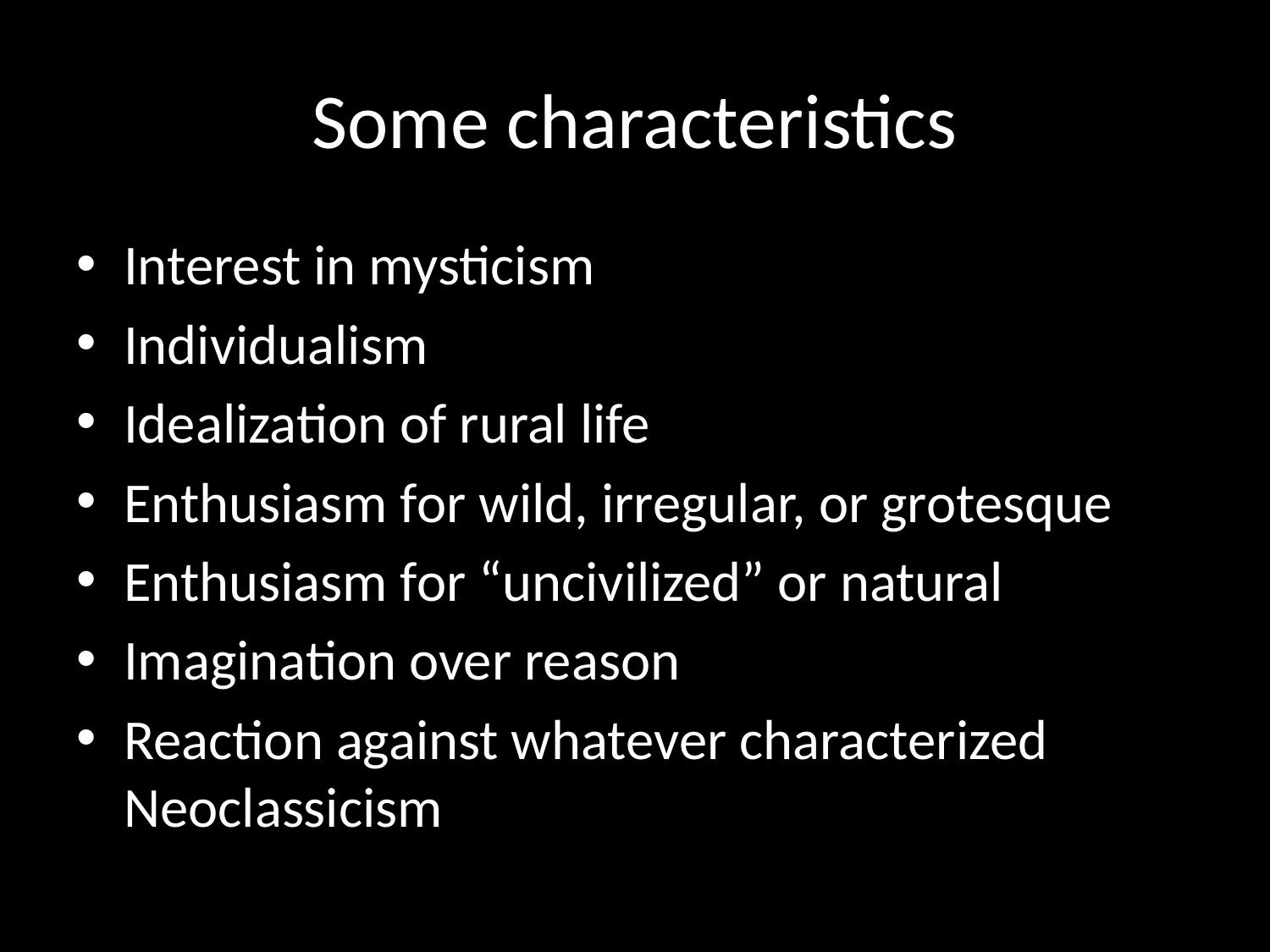

# Some characteristics
Interest in mysticism
Individualism
Idealization of rural life
Enthusiasm for wild, irregular, or grotesque
Enthusiasm for “uncivilized” or natural
Imagination over reason
Reaction against whatever characterized Neoclassicism